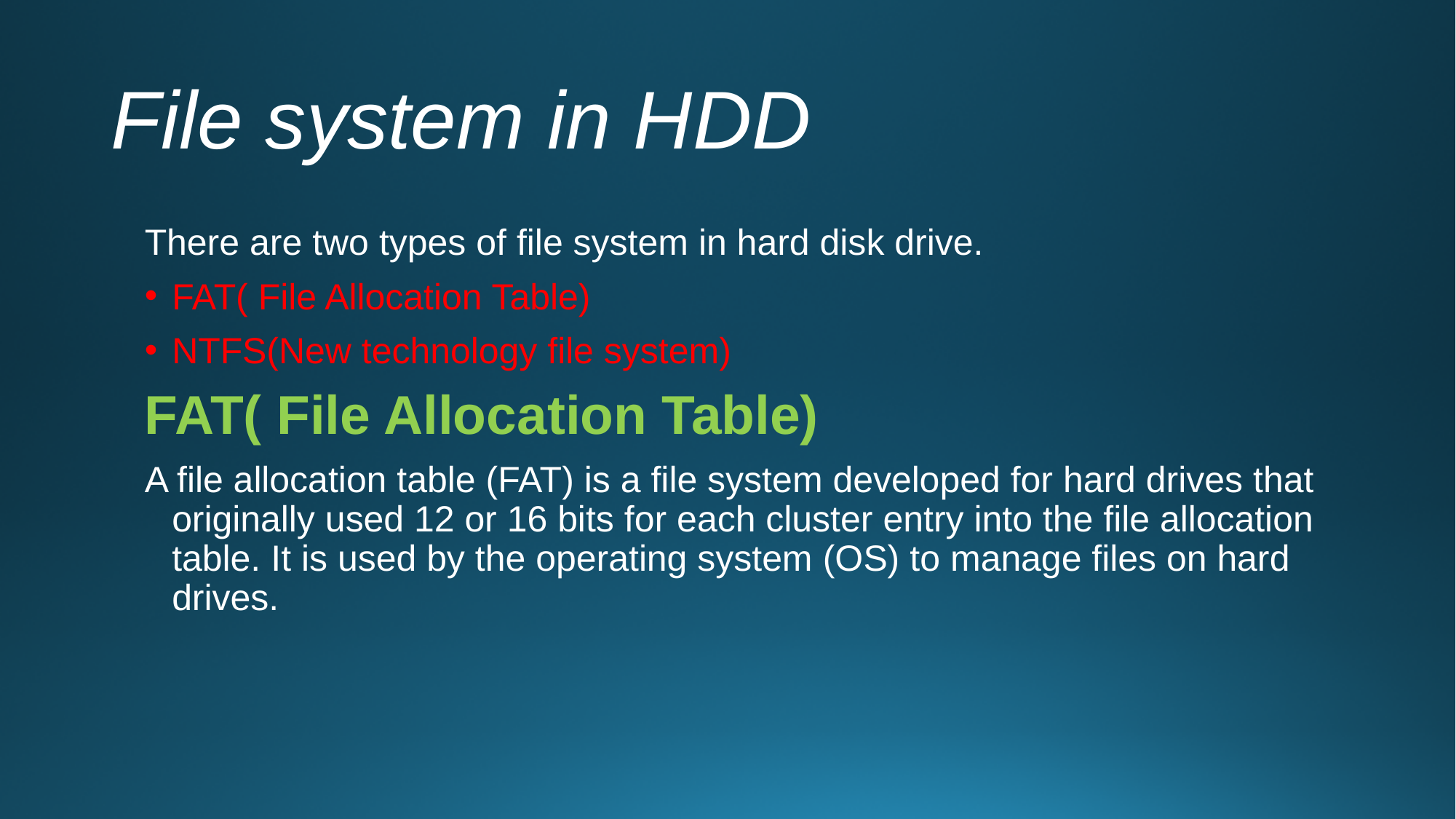

# File system in HDD
There are two types of file system in hard disk drive.
FAT( File Allocation Table)
NTFS(New technology file system)
FAT( File Allocation Table)
A file allocation table (FAT) is a file system developed for hard drives that originally used 12 or 16 bits for each cluster entry into the file allocation table. It is used by the operating system (OS) to manage files on hard drives.